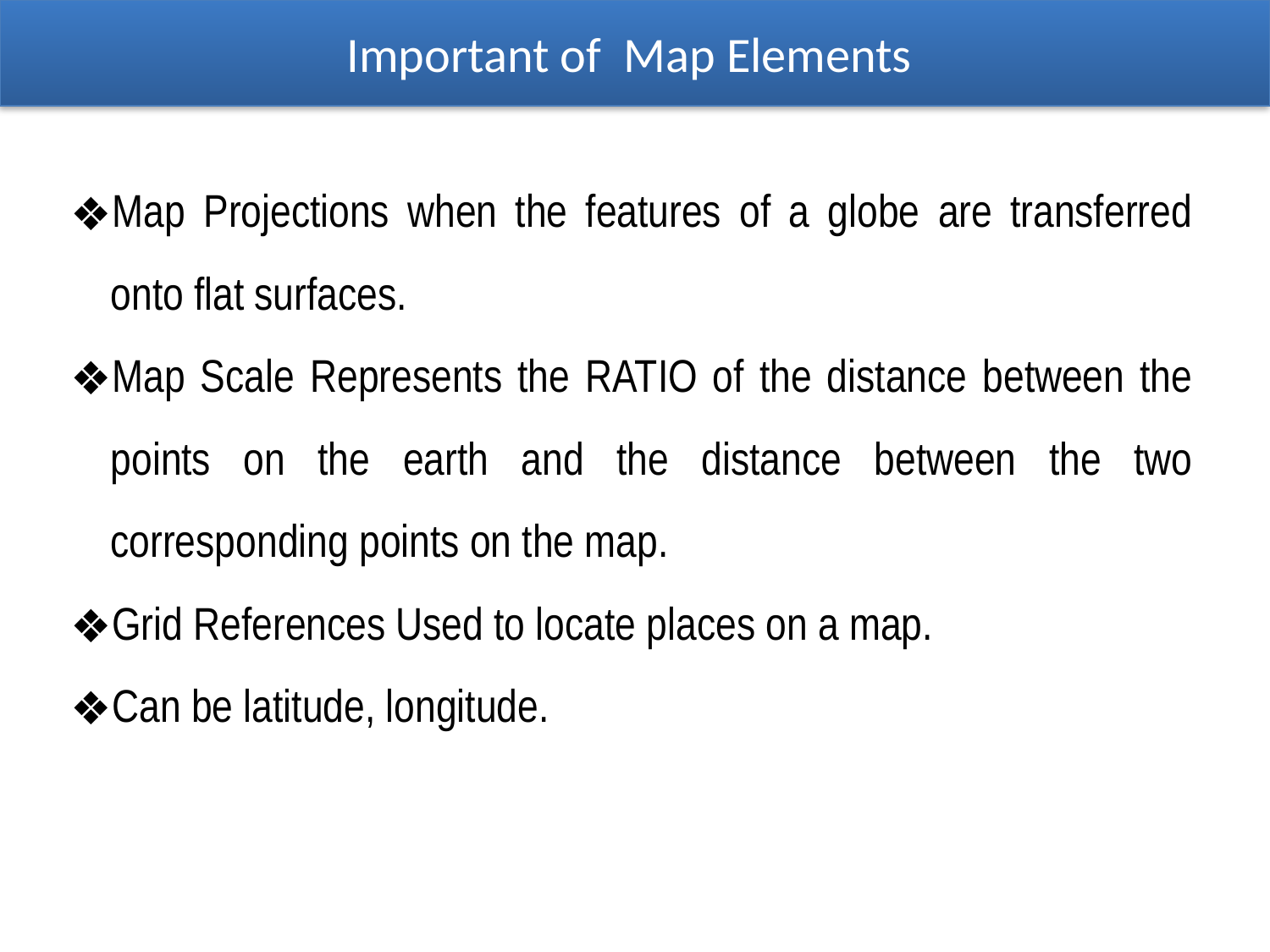

Important of  Map Elements

Map Projections when the features of a globe are transferred onto flat surfaces.
Map Scale Represents the RATIO of the distance between the points on the earth and the distance between the two corresponding points on the map.
Grid References Used to locate places on a map.
Can be latitude, longitude.